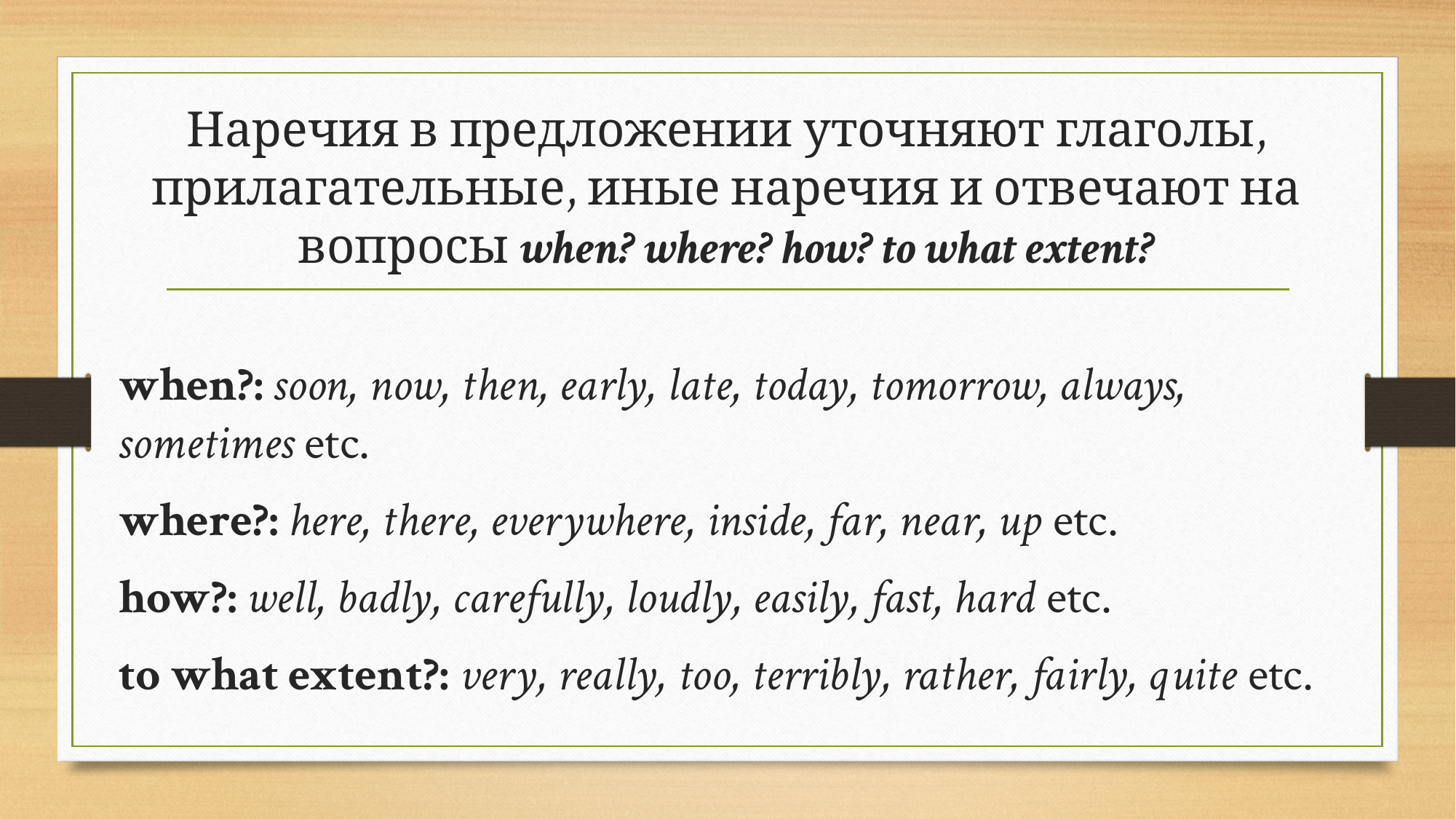

Наречия в предложении уточняют глаголы, прилагательные, иные наречия и отвечают на вопросы when? where? how? to what extent?

when?: soon, now, then, early, late, today, tomorrow, always, sometimes etc.
where?: here, there, everywhere, inside, far, near, up etc.
how?: well, badly, carefully, loudly, easily, fast, hard etc.
to what extent?: very, really, too, terribly, rather, fairly, quite etc.